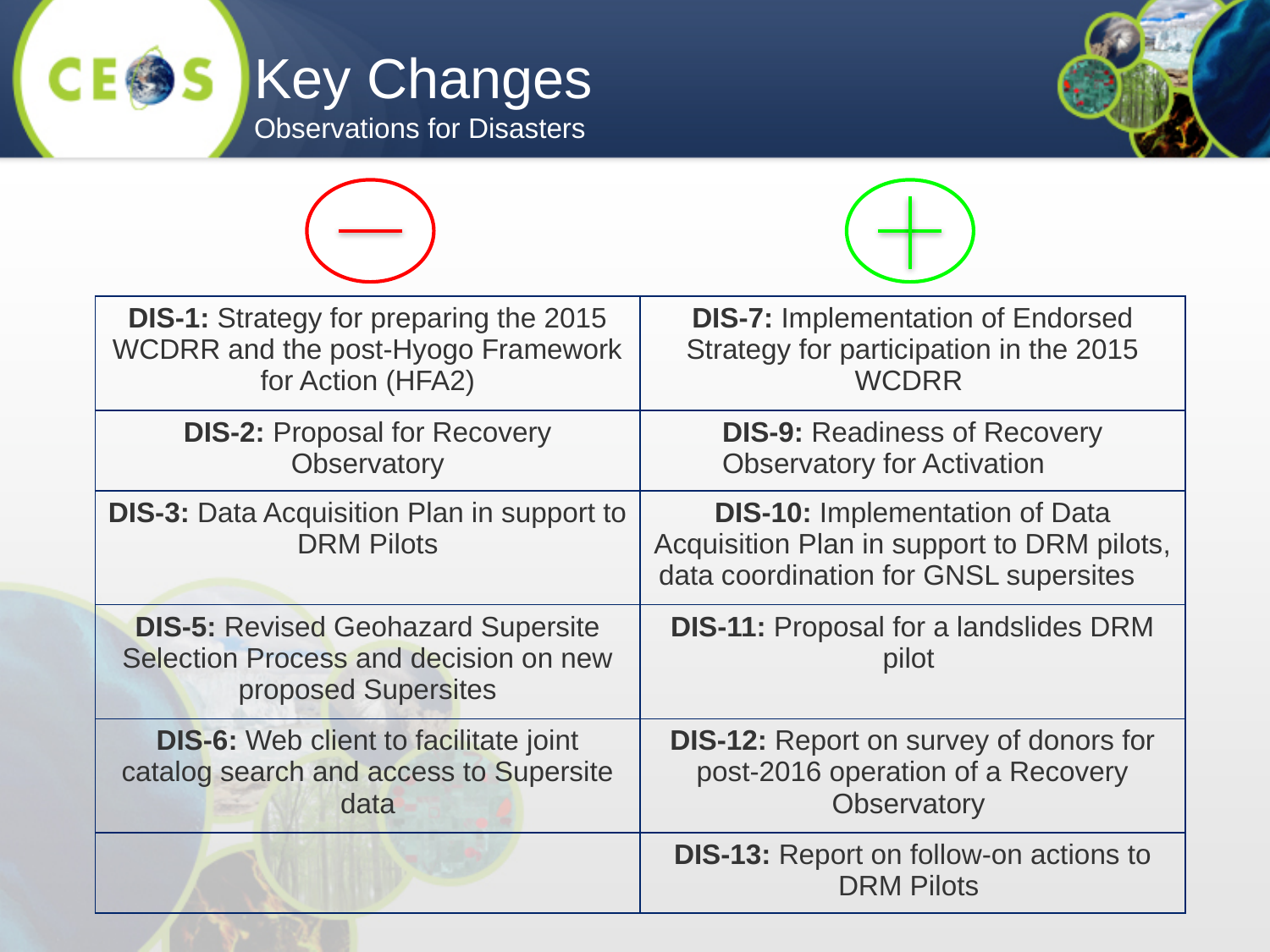

Key Changes
Observations for Disasters

| DIS‐1: Strategy for preparing the 2015 WCDRR and the post‐Hyogo Framework for Action (HFA2) | DIS-7: Implementation of Endorsed Strategy for participation in the 2015 WCDRR |
| --- | --- |
| DIS‐2: Proposal for Recovery Observatory | DIS-9: Readiness of Recovery Observatory for Activation |
| DIS‐3: Data Acquisition Plan in support to DRM Pilots | DIS-10: Implementation of Data Acquisition Plan in support to DRM pilots, data coordination for GNSL supersites |
| DIS‐5: Revised Geohazard Supersite Selection Process and decision on new proposed Supersites | DIS-11: Proposal for a landslides DRM pilot |
| DIS‐6: Web client to facilitate joint catalog search and access to Supersite data | DIS-12: Report on survey of donors for post-2016 operation of a Recovery Observatory |
|  | DIS-13: Report on follow-on actions to DRM Pilots |